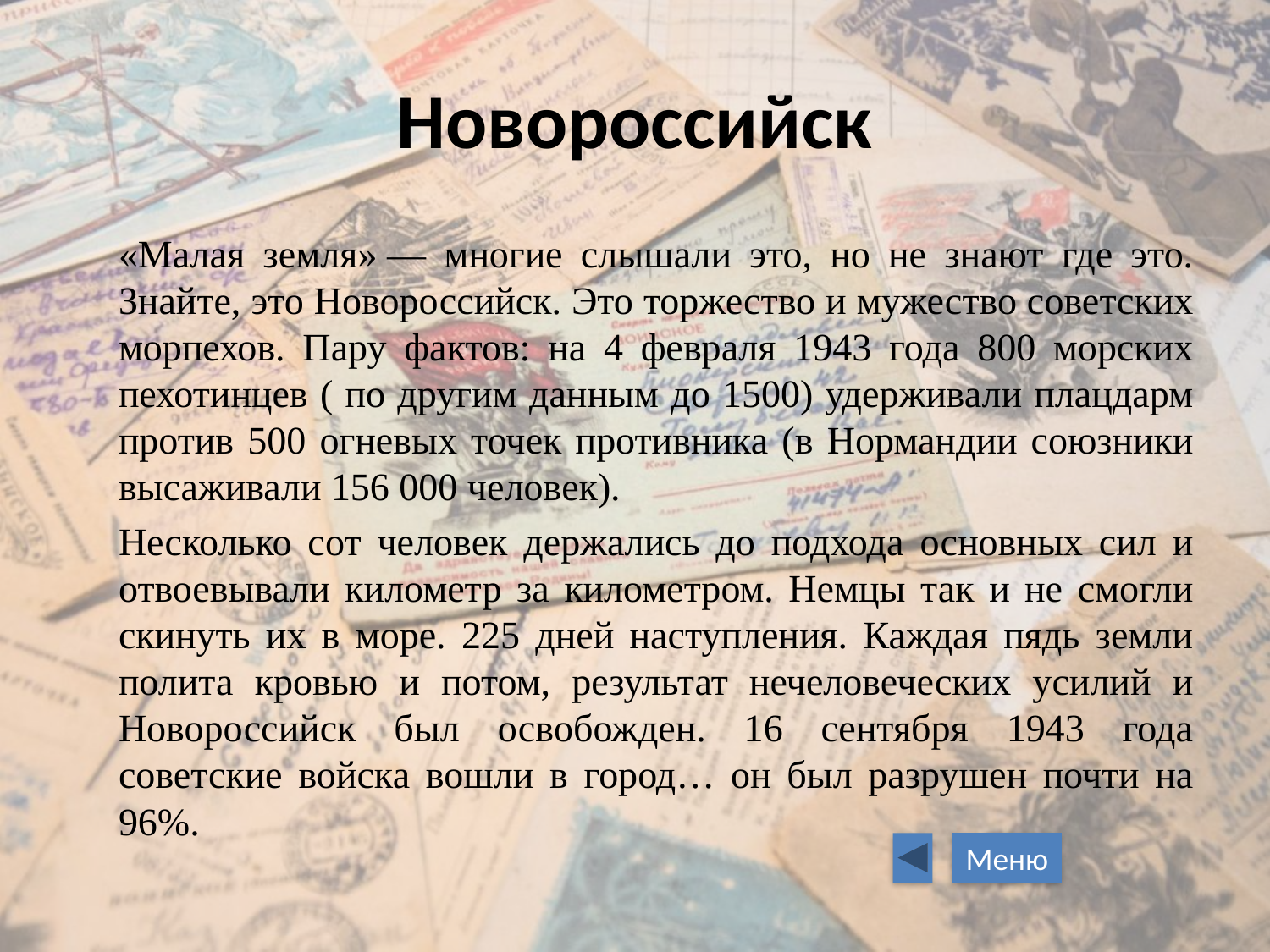

# Новороссийск
	«Малая земля» — многие слышали это, но не знают где это. Знайте, это Новороссийск. Это торжество и мужество советских морпехов. Пару фактов: на 4 февраля 1943 года 800 морских пехотинцев ( по другим данным до 1500) удерживали плацдарм против 500 огневых точек противника (в Нормандии союзники высаживали 156 000 человек).
	Несколько сот человек держались до подхода основных сил и отвоевывали километр за километром. Немцы так и не смогли скинуть их в море. 225 дней наступления. Каждая пядь земли полита кровью и потом, результат нечеловеческих усилий и Новороссийск был освобожден. 16 сентября 1943 года советские войска вошли в город… он был разрушен почти на 96%.

Меню